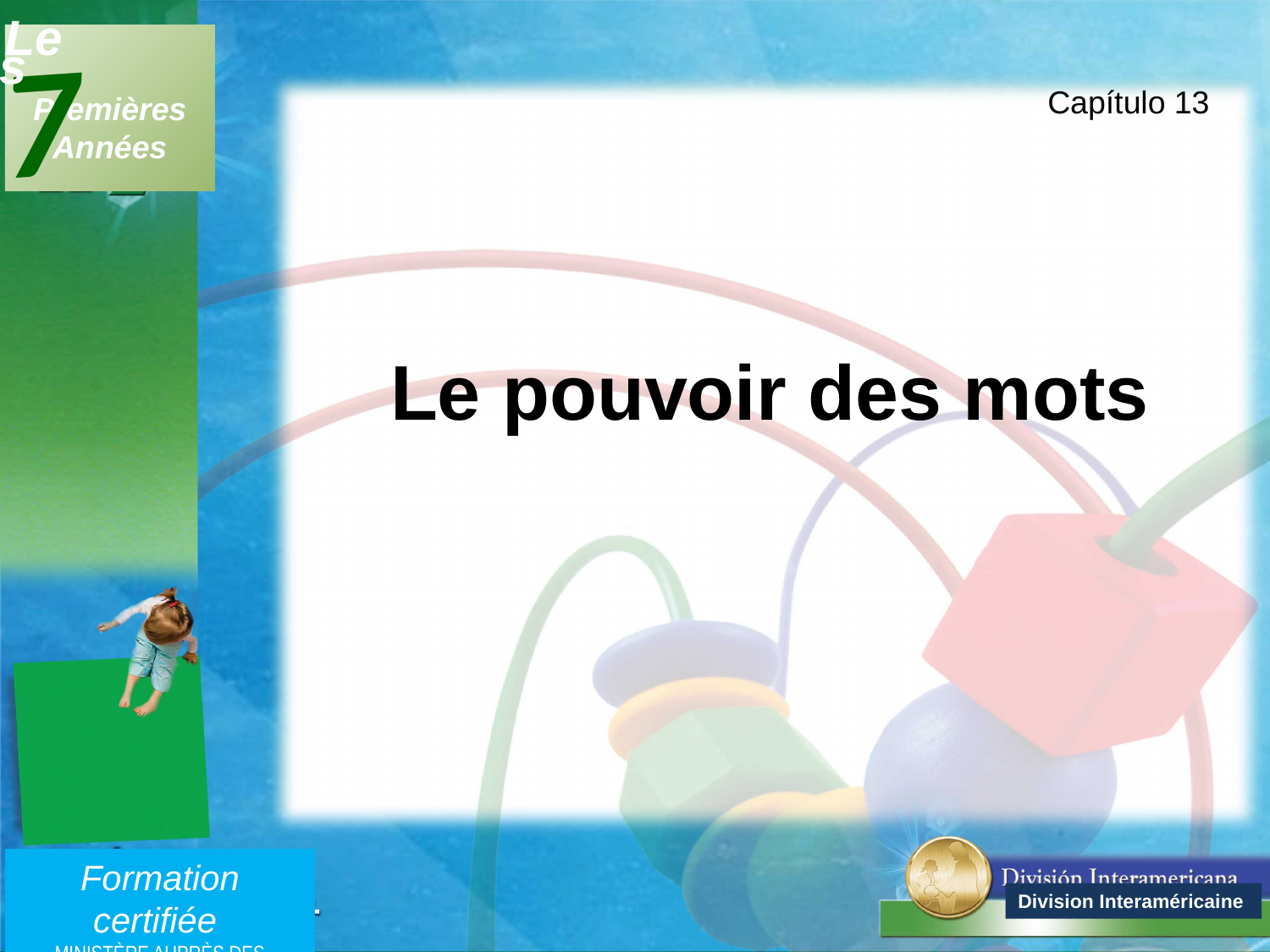

7
Les
         Premières
Années
Capítulo 13

Le pouvoir des mots

Formation certifiée
MINISTÈRE AUPRÈS DES ENFANTS
Division Interaméricaine